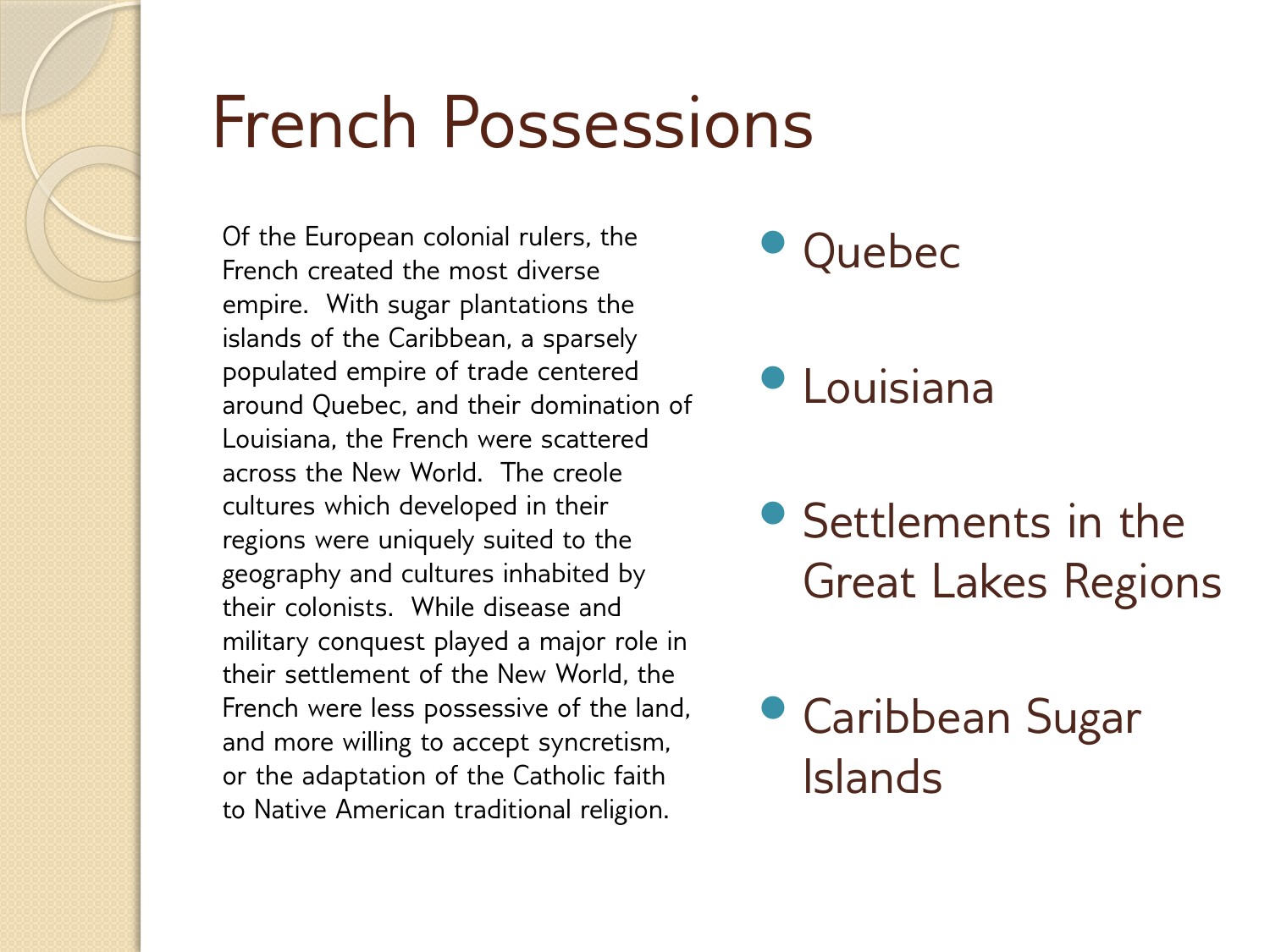

# French Possessions
Of the European colonial rulers, the French created the most diverse empire.  With sugar plantations the islands of the Caribbean, a sparsely populated empire of trade centered around Quebec, and their domination of Louisiana, the French were scattered across the New World.  The creole cultures which developed in their regions were uniquely suited to the geography and cultures inhabited by their colonists.  While disease and military conquest played a major role in their settlement of the New World, the French were less possessive of the land, and more willing to accept syncretism, or the adaptation of the Catholic faith to Native American traditional religion.
Quebec

Louisiana

Settlements in the Great Lakes Regions

Caribbean Sugar Islands